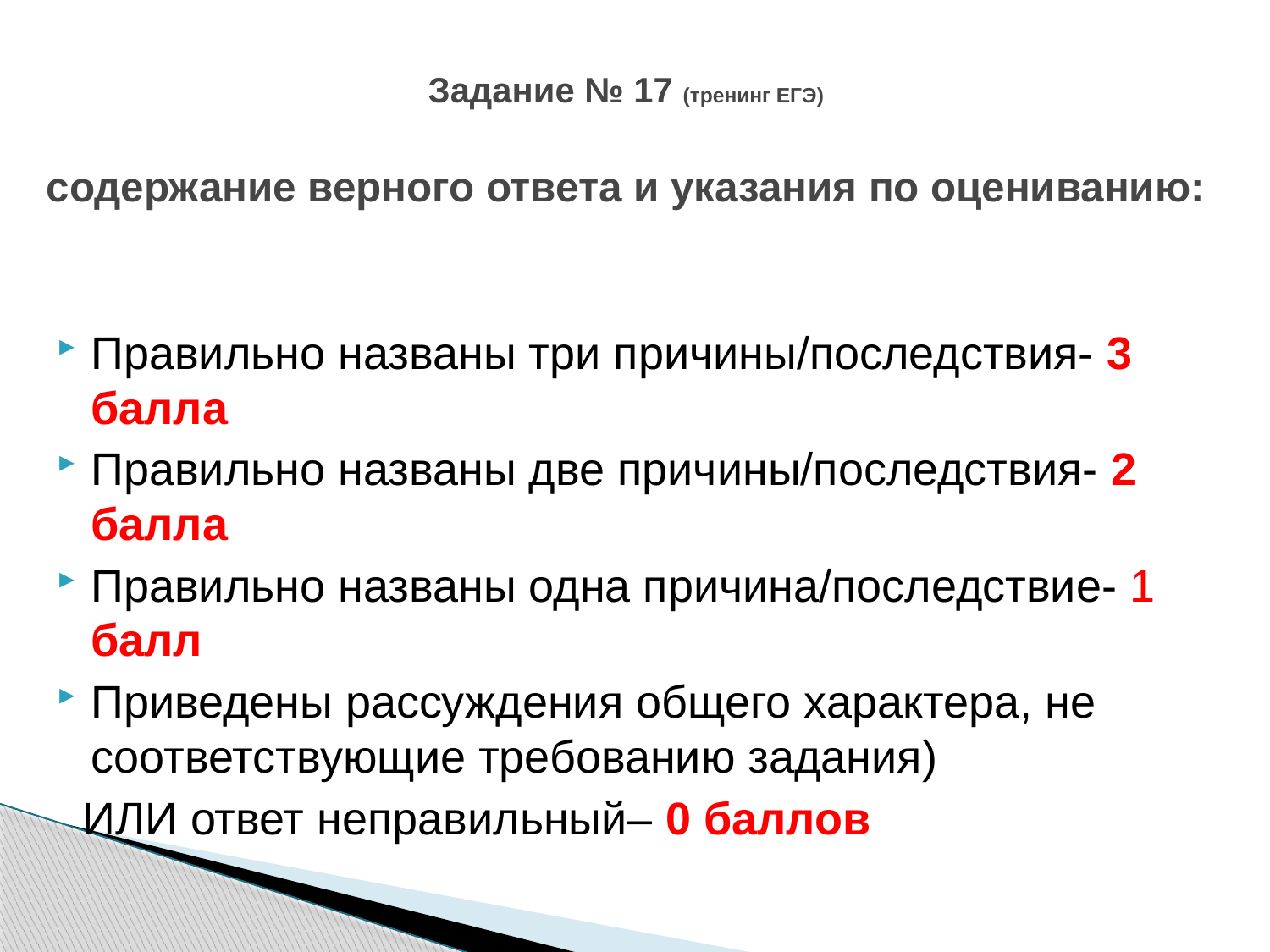

# Задание № 17 (тренинг ЕГЭ) содержание верного ответа и указания по оцениванию:
Правильно названы три причины/последствия- 3 балла
Правильно названы две причины/последствия- 2 балла
Правильно названы одна причина/последствие- 1 балл
Приведены рассуждения общего характера, не соответствующие требованию задания)
  ИЛИ ответ неправильный– 0 баллов